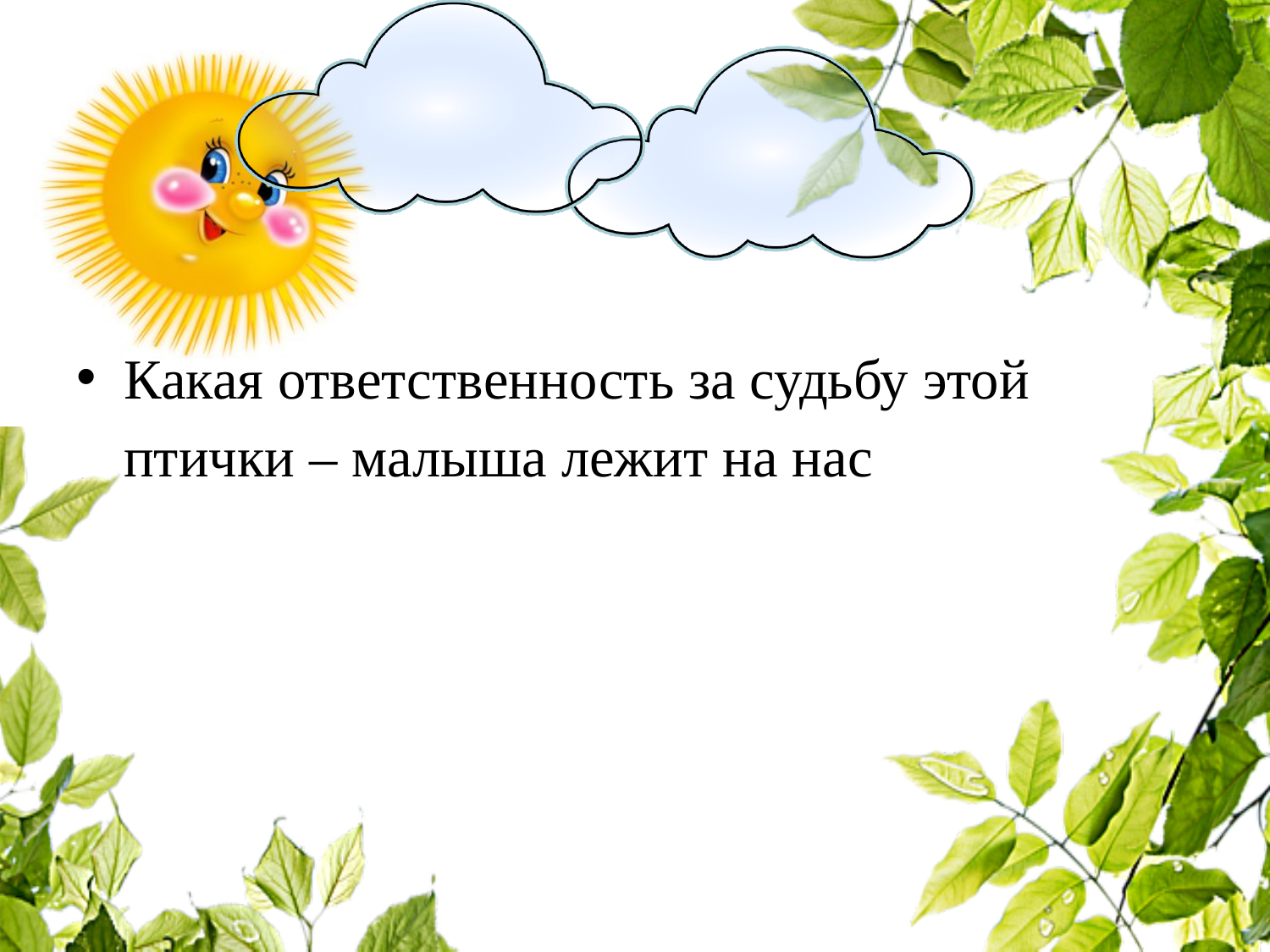

#
Какая ответственность за судьбу этой птички – малыша лежит на нас